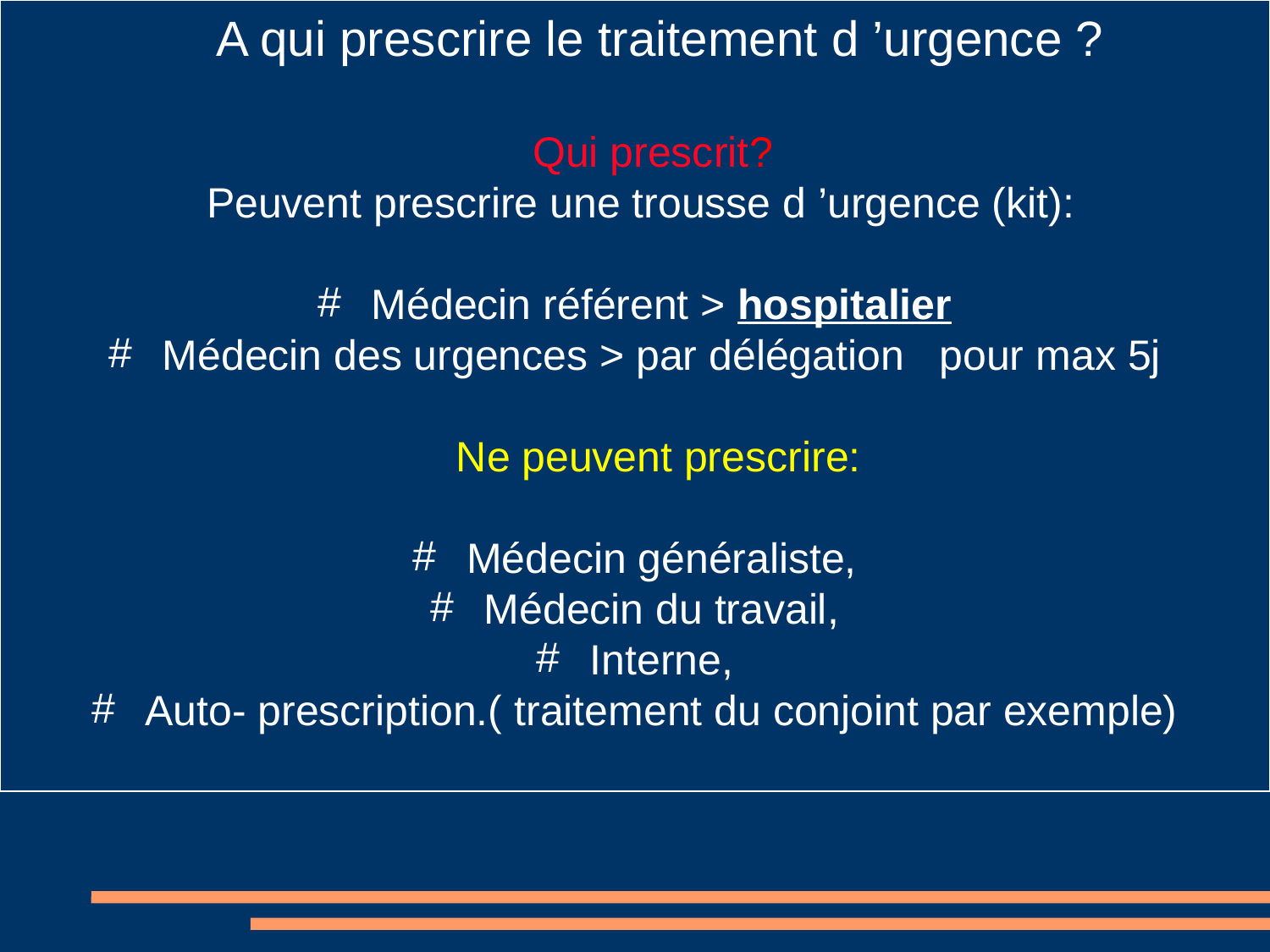

A qui prescrire le traitement d ’urgence ?

   Qui prescrit?
 Peuvent prescrire une trousse d ’urgence (kit):

  Médecin référent > hospitalier
  Médecin des urgences > par délégation   pour max 5j

    Ne peuvent prescrire:

  Médecin généraliste,
  Médecin du travail,
  Interne,
  Auto- prescription.( traitement du conjoint par exemple)‏